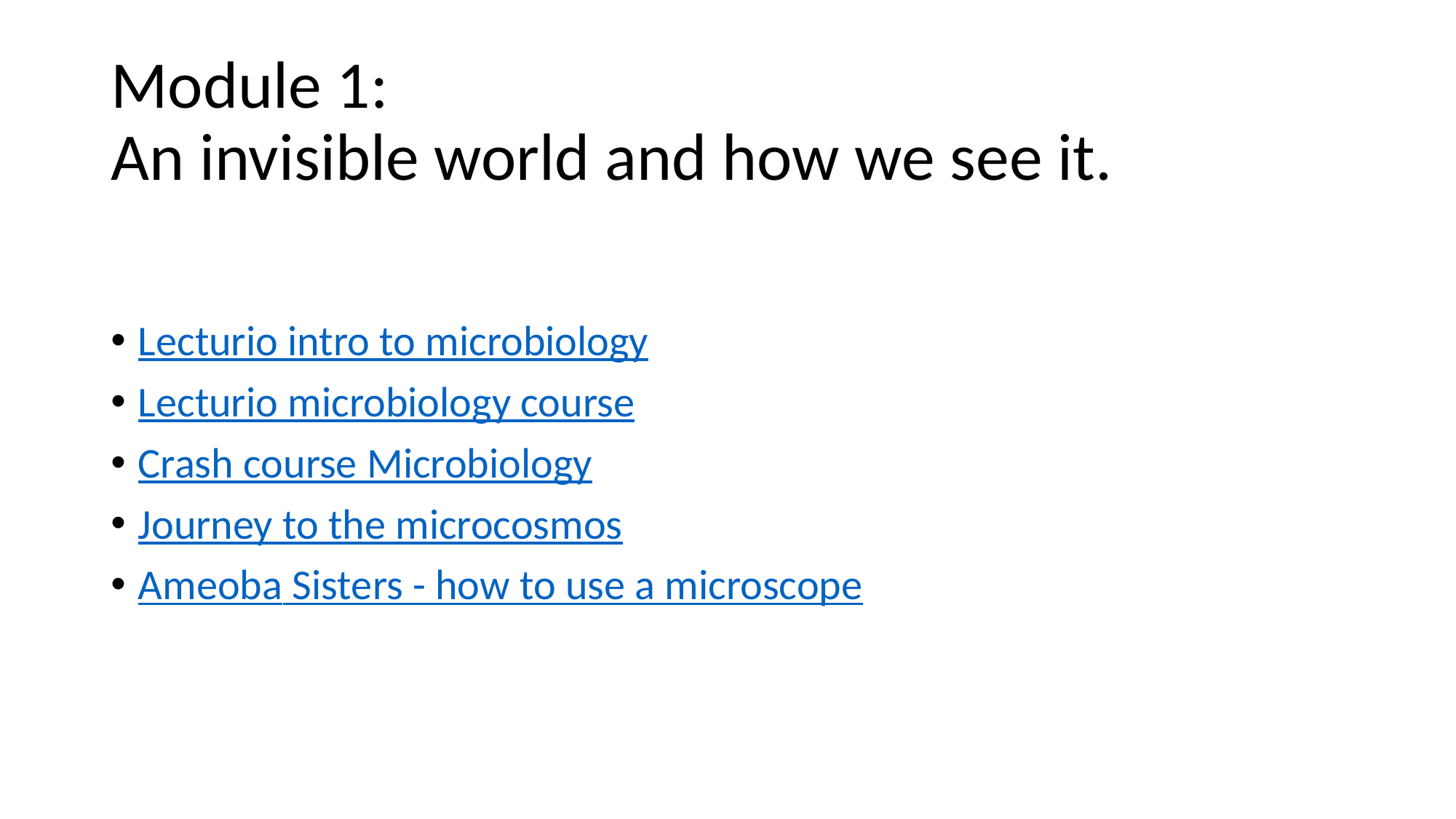

# Module 1: An invisible world and how we see it.
Lecturio intro to microbiology
Lecturio microbiology course
Crash course Microbiology
Journey to the microcosmos
Ameoba Sisters - how to use a microscope